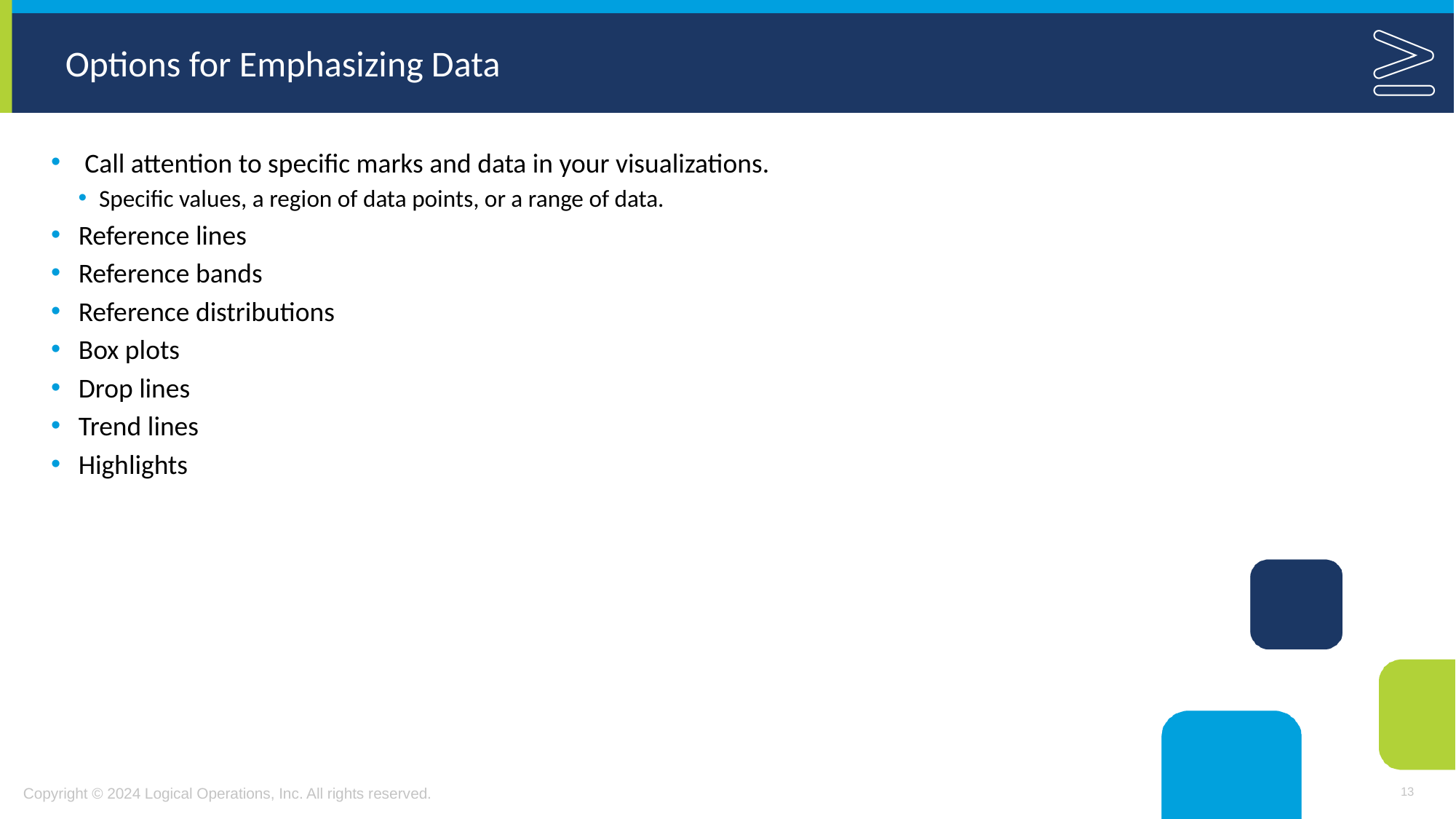

# Options for Emphasizing Data
 Call attention to specific marks and data in your visualizations.
Specific values, a region of data points, or a range of data.
Reference lines
Reference bands
Reference distributions
Box plots
Drop lines
Trend lines
Highlights
13